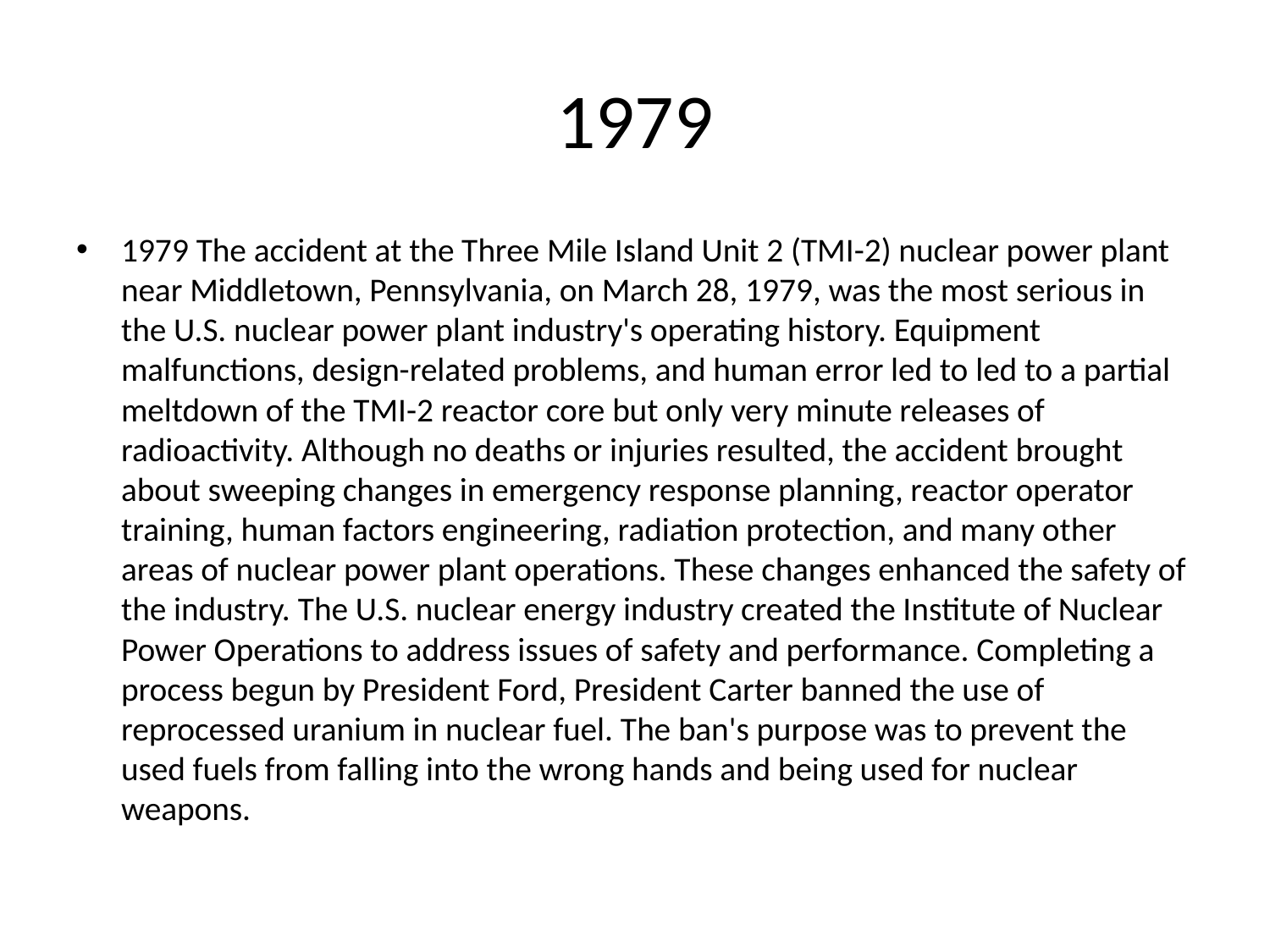

# 1979
1979 The accident at the Three Mile Island Unit 2 (TMI-2) nuclear power plant near Middletown, Pennsylvania, on March 28, 1979, was the most serious in the U.S. nuclear power plant industry's operating history. Equipment malfunctions, design-related problems, and human error led to led to a partial meltdown of the TMI-2 reactor core but only very minute releases of radioactivity. Although no deaths or injuries resulted, the accident brought about sweeping changes in emergency response planning, reactor operator training, human factors engineering, radiation protection, and many other areas of nuclear power plant operations. These changes enhanced the safety of the industry. The U.S. nuclear energy industry created the Institute of Nuclear Power Operations to address issues of safety and performance. Completing a process begun by President Ford, President Carter banned the use of reprocessed uranium in nuclear fuel. The ban's purpose was to prevent the used fuels from falling into the wrong hands and being used for nuclear weapons.